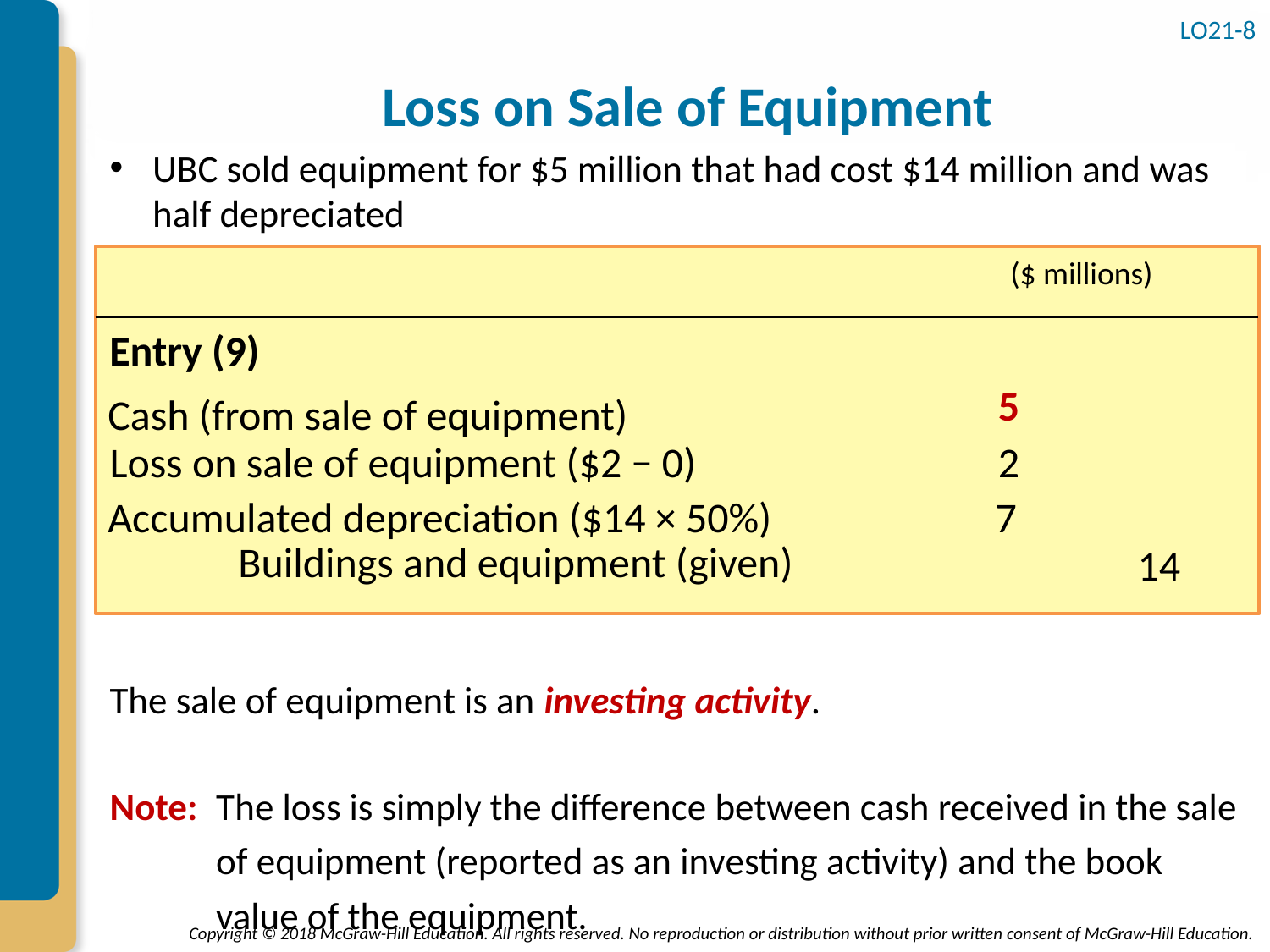

# Loss on Sale of Equipment
LO21-8
UBC sold equipment for $5 million that had cost $14 million and was half depreciated

The sale of equipment is an investing activity.

Note:	The loss is simply the difference between cash received in the sale of equipment (reported as an investing activity) and the book value of the equipment.

($ millions)
Entry (9)
5
Cash (from sale of equipment)
2
Loss on sale of equipment ($2 − 0)
7
Accumulated depreciation ($14 × 50%)
	Buildings and equipment (given)
14